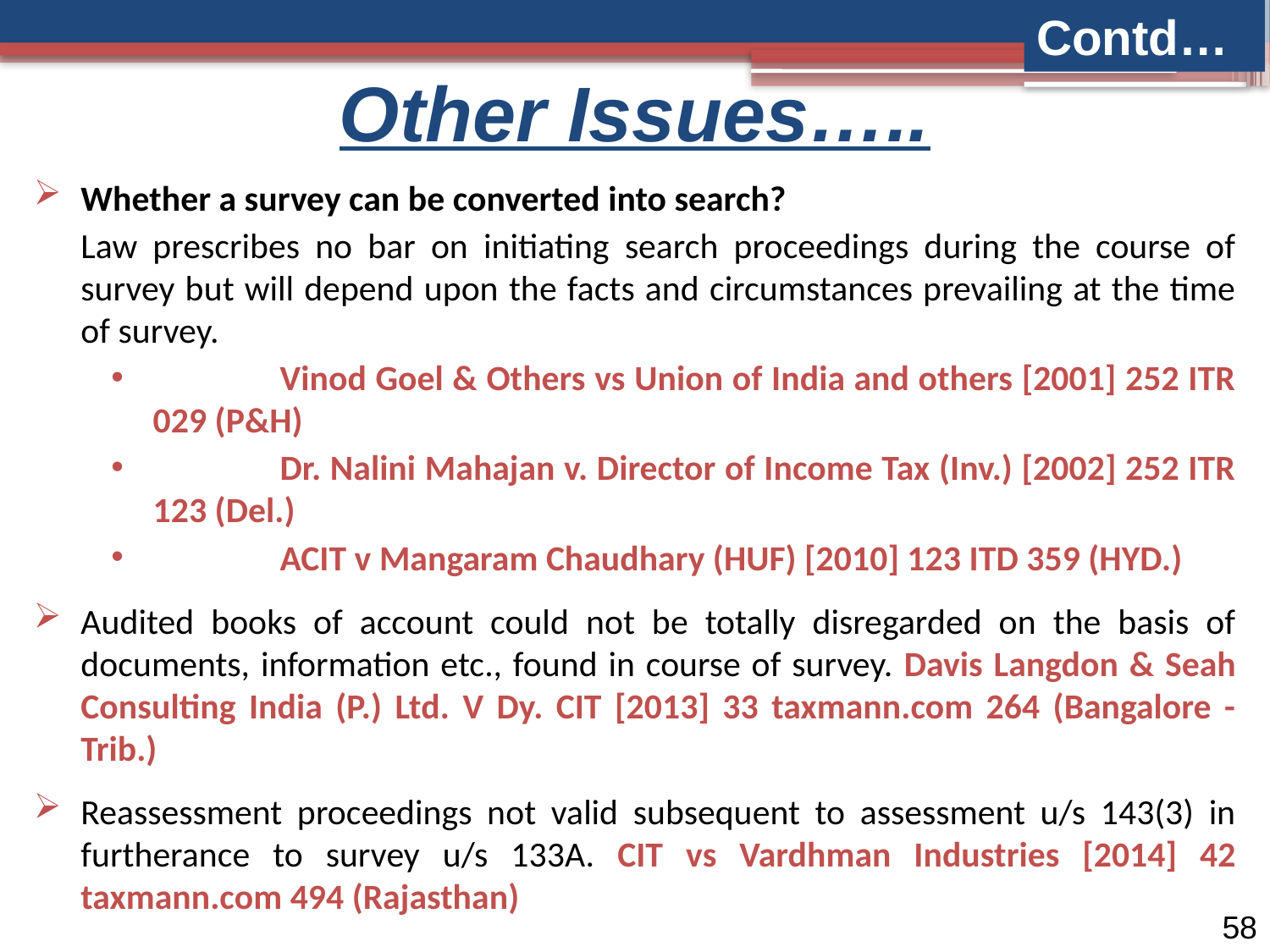

Contd…
# Other Issues…..
Whether a survey can be converted into search?
	Law prescribes no bar on initiating search proceedings during the course of survey but will depend upon the facts and circumstances prevailing at the time of survey.
	Vinod Goel & Others vs Union of India and others [2001] 252 ITR 029 (P&H)
	Dr. Nalini Mahajan v. Director of Income Tax (Inv.) [2002] 252 ITR 123 (Del.)
	ACIT v Mangaram Chaudhary (HUF) [2010] 123 ITD 359 (HYD.)
Audited books of account could not be totally disregarded on the basis of documents, information etc., found in course of survey. Davis Langdon & Seah Consulting India (P.) Ltd. V Dy. CIT [2013] 33 taxmann.com 264 (Bangalore - Trib.)
Reassessment proceedings not valid subsequent to assessment u/s 143(3) in furtherance to survey u/s 133A. CIT vs Vardhman Industries [2014] 42 taxmann.com 494 (Rajasthan)

58